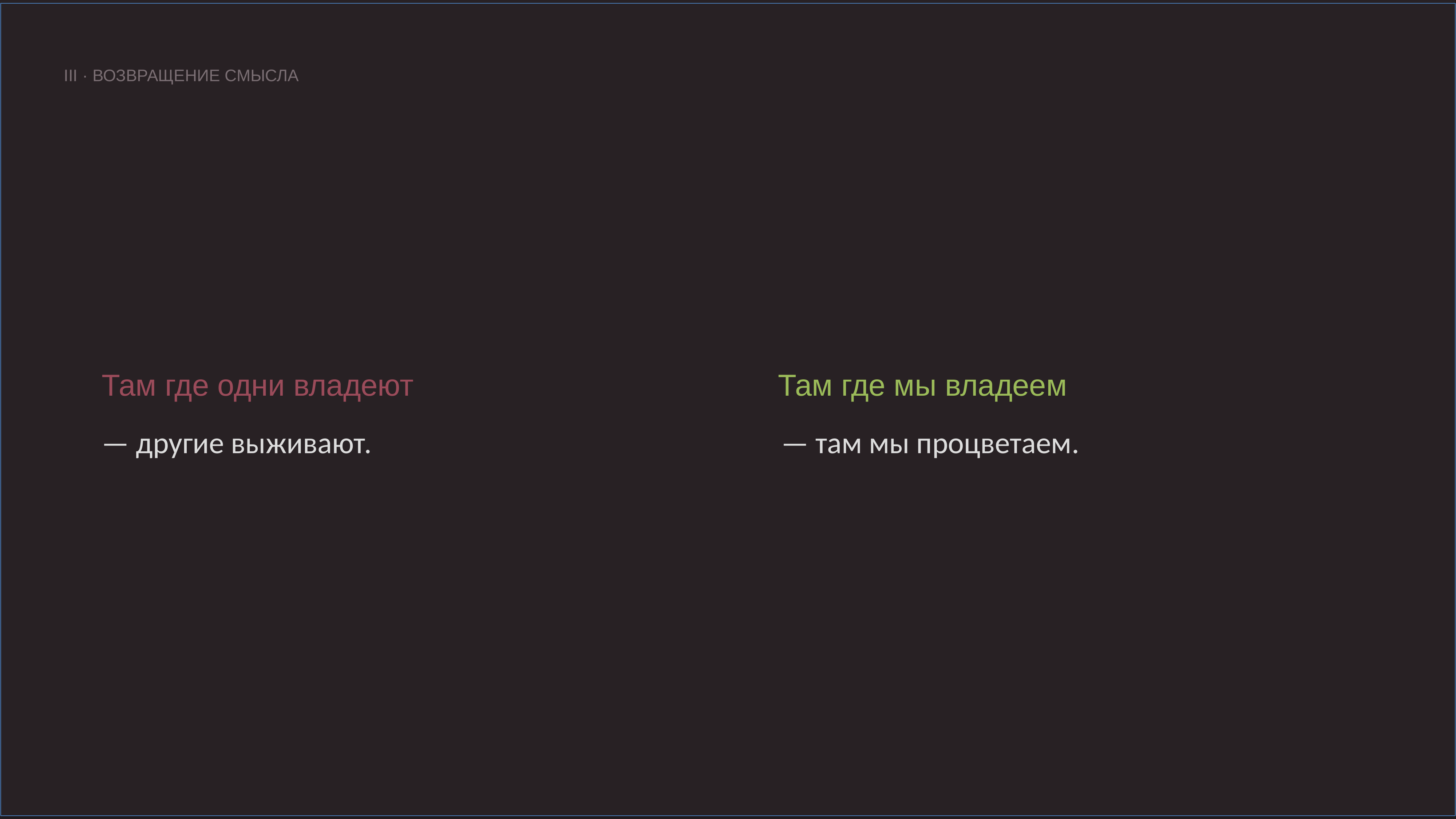

III · ВОЗВРАЩЕНИЕ СМЫСЛА
Там где одни владеют
Там где мы владеем
— другие выживают.
— там мы процветаем.